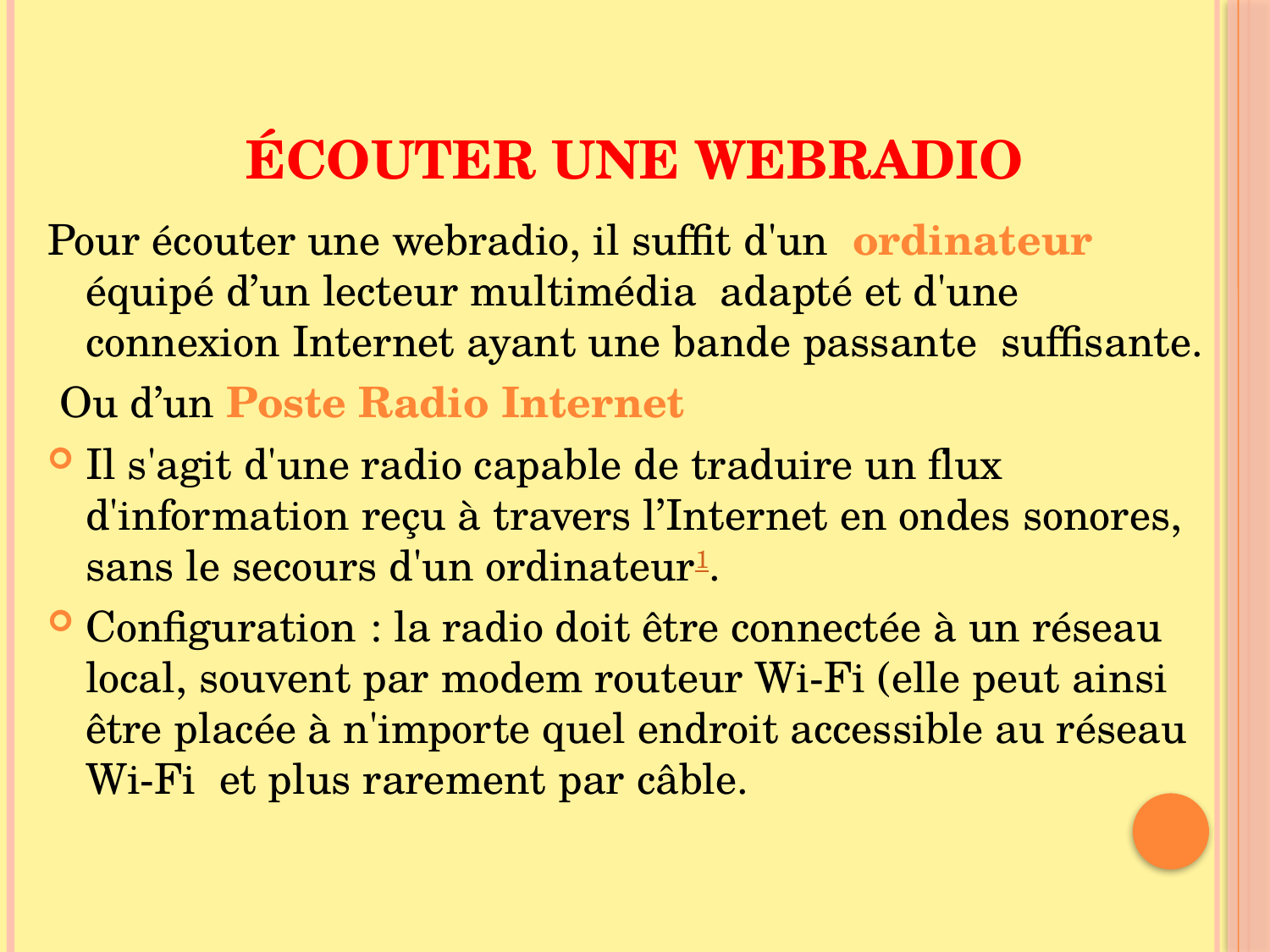

# Écouter une webradio
Pour écouter une webradio, il suffit d'un  ordinateur équipé d’un lecteur multimédia  adapté et d'une connexion Internet ayant une bande passante  suffisante.
 Ou d’un Poste Radio Internet
Il s'agit d'une radio capable de traduire un flux d'information reçu à travers l’Internet en ondes sonores, sans le secours d'un ordinateur1.
Configuration : la radio doit être connectée à un réseau local, souvent par modem routeur Wi-Fi (elle peut ainsi être placée à n'importe quel endroit accessible au réseau Wi-Fi  et plus rarement par câble.